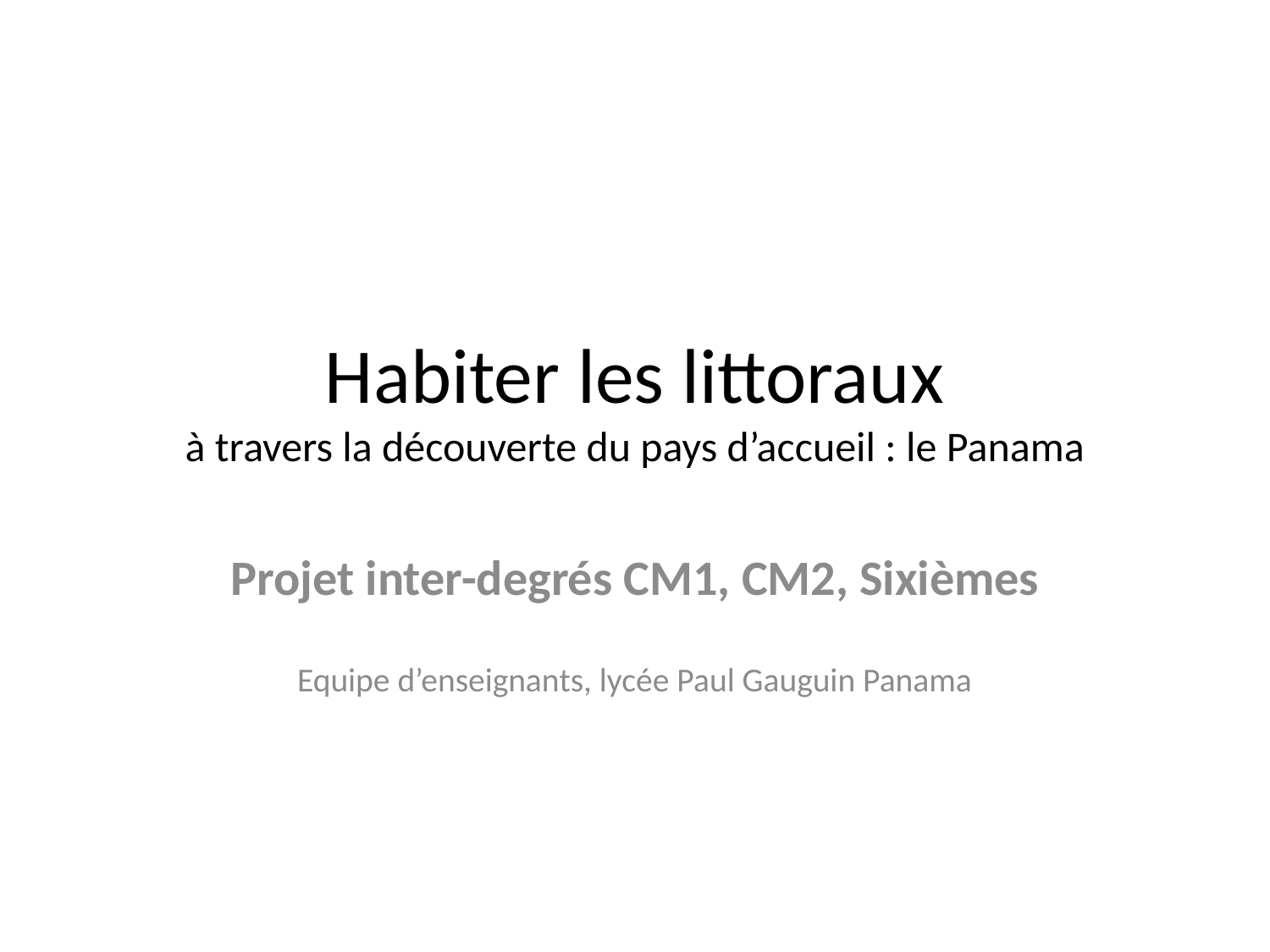

# Habiter les littoraux à travers la découverte du pays d’accueil : le Panama
Projet inter-degrés CM1, CM2, Sixièmes

Equipe d’enseignants, lycée Paul Gauguin Panama